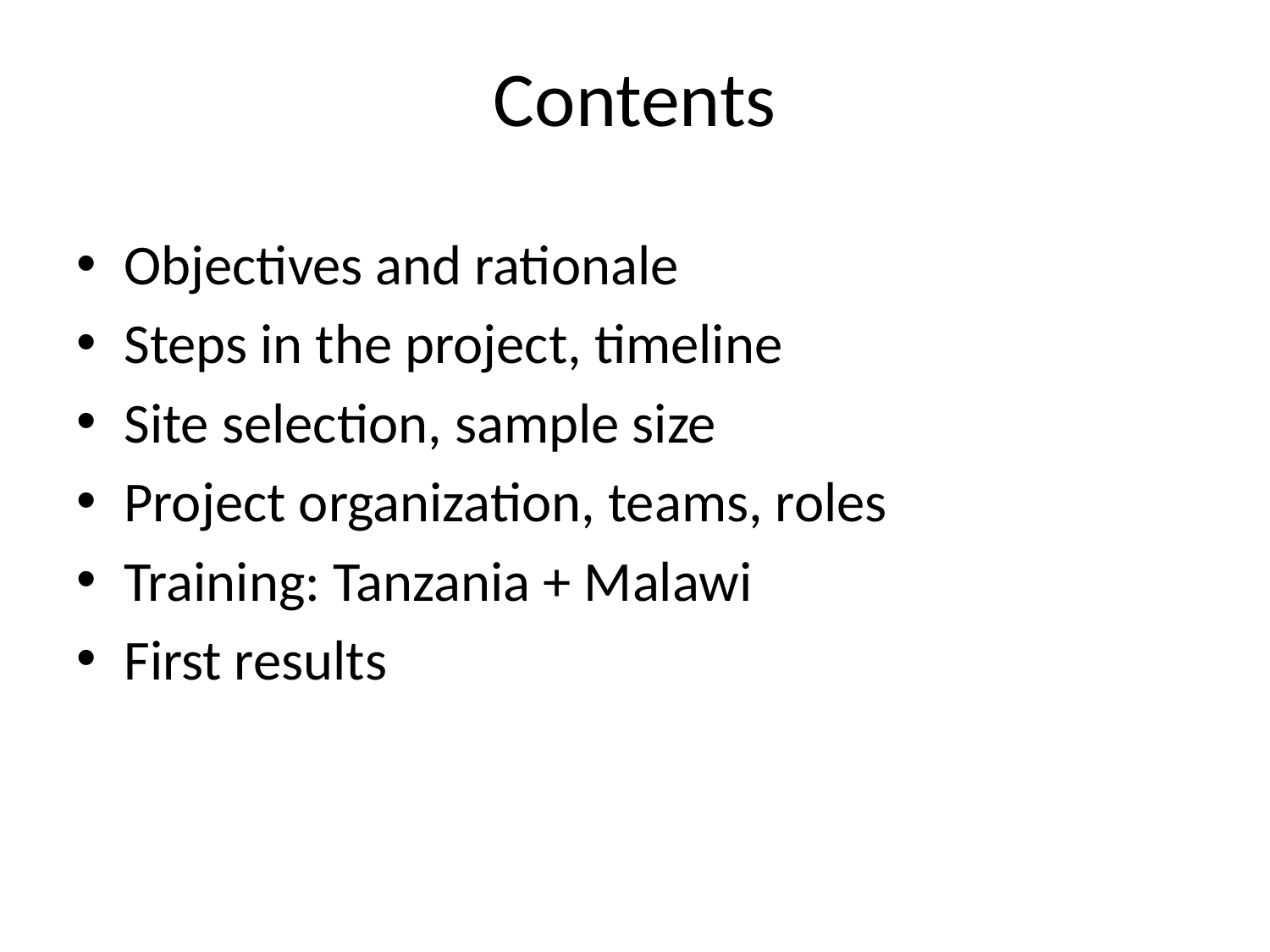

# Contents
Objectives and rationale
Steps in the project, timeline
Site selection, sample size
Project organization, teams, roles
Training: Tanzania + Malawi
First results